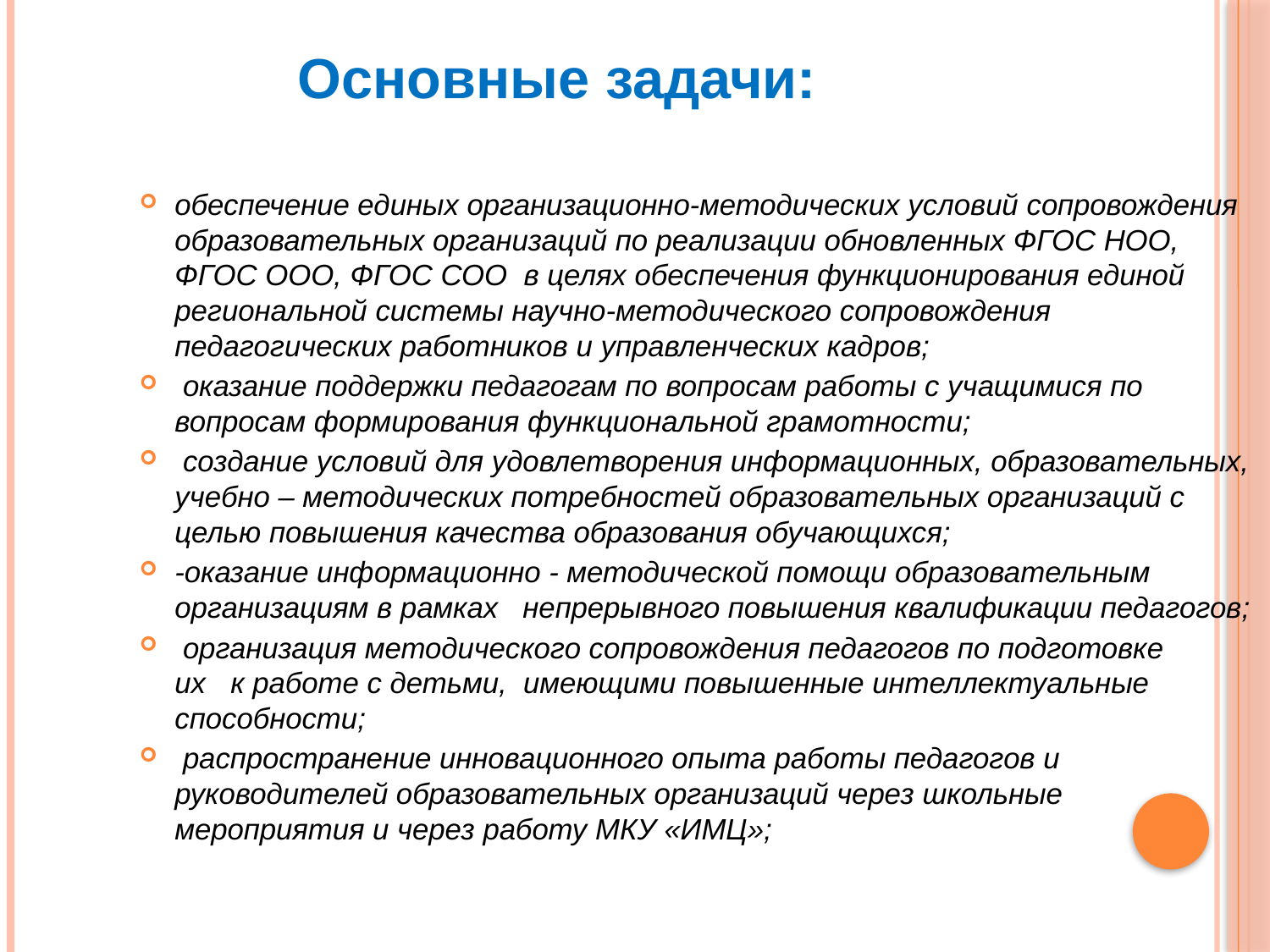

Основные задачи:

обеспечение единых организационно-методических условий сопровождения образовательных организаций по реализации обновленных ФГОС НОО, ФГОС ООО, ФГОС СОО  в целях обеспечения функционирования единой региональной системы научно-методического сопровождения педагогических работников и управленческих кадров;
 оказание поддержки педагогам по вопросам работы с учащимися по вопросам формирования функциональной грамотности;
 создание условий для удовлетворения информационных, образовательных, учебно – методических потребностей образовательных организаций с целью повышения качества образования обучающихся;
-оказание информационно - методической помощи образовательным организациям в рамках   непрерывного повышения квалификации педагогов;
 организация методического сопровождения педагогов по подготовке        их   к работе с детьми,  имеющими повышенные интеллектуальные способности;
 распространение инновационного опыта работы педагогов и руководителей образовательных организаций через школьные мероприятия и через работу МКУ «ИМЦ»;